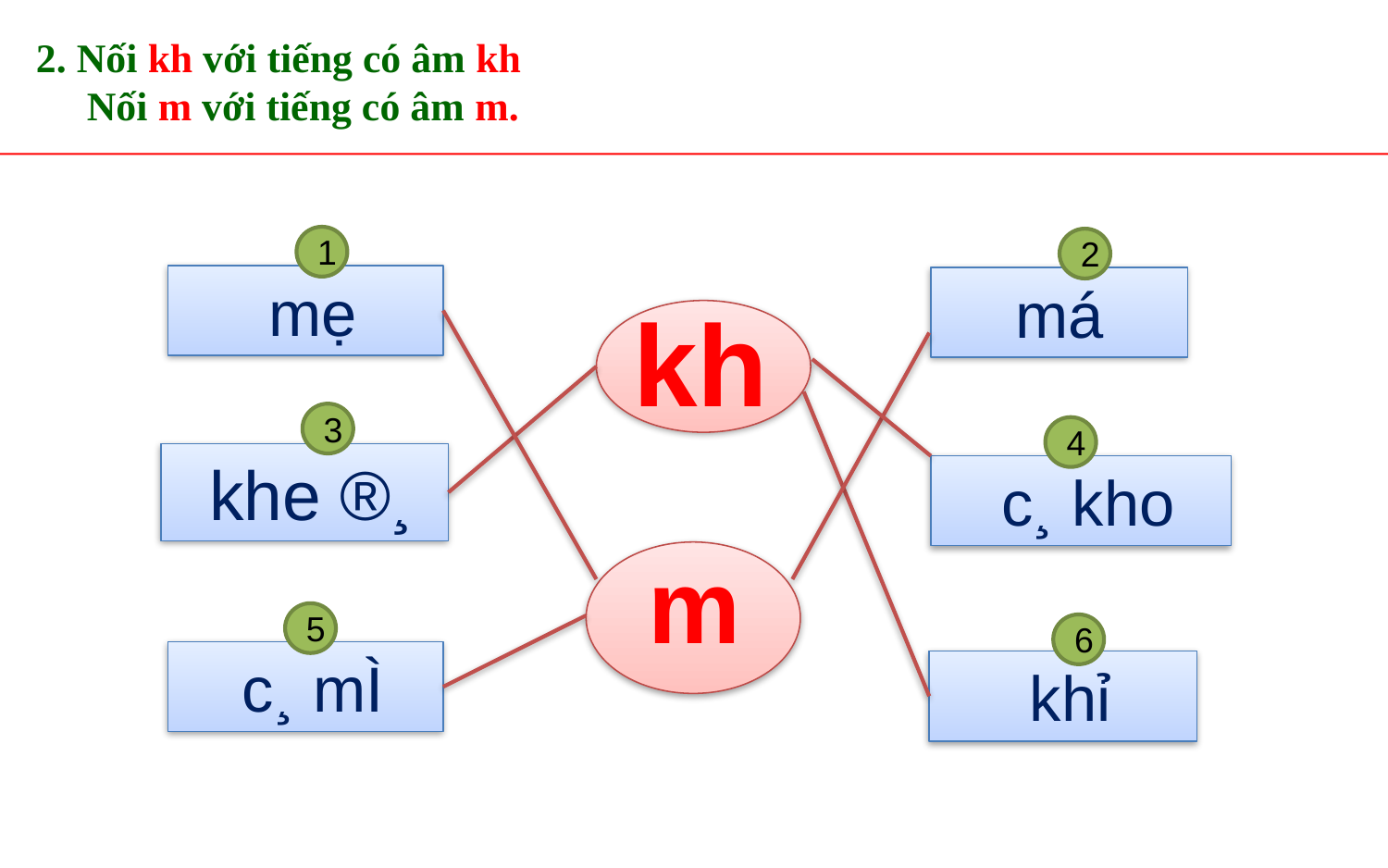

2. Nối kh với tiếng có âm kh
     Nối m với tiếng có âm m.

1
2
 mẹ
má
kh

3
4
 khe ®¸
 c¸ kho
m

5
6
 c¸ mÌ
 khỉ